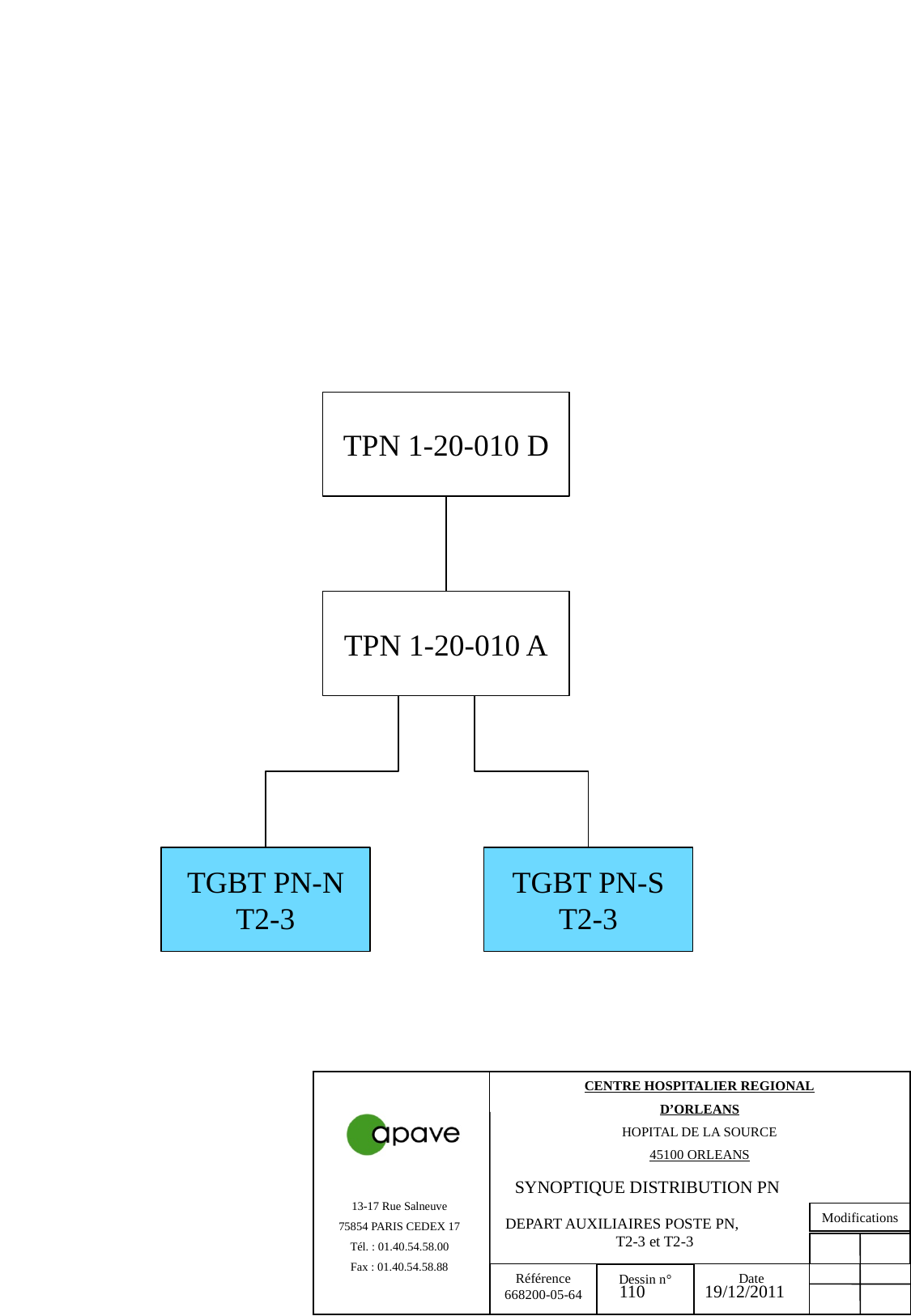

TPN 1-20-010 D
TPN 1-20-010 A
TGBT PN-N
T2-3
TGBT PN-S
T2-3
SYNOPTIQUE DISTRIBUTION PN
DEPART AUXILIAIRES POSTE PN,
T2-3 et T2-3
110
19/12/2011